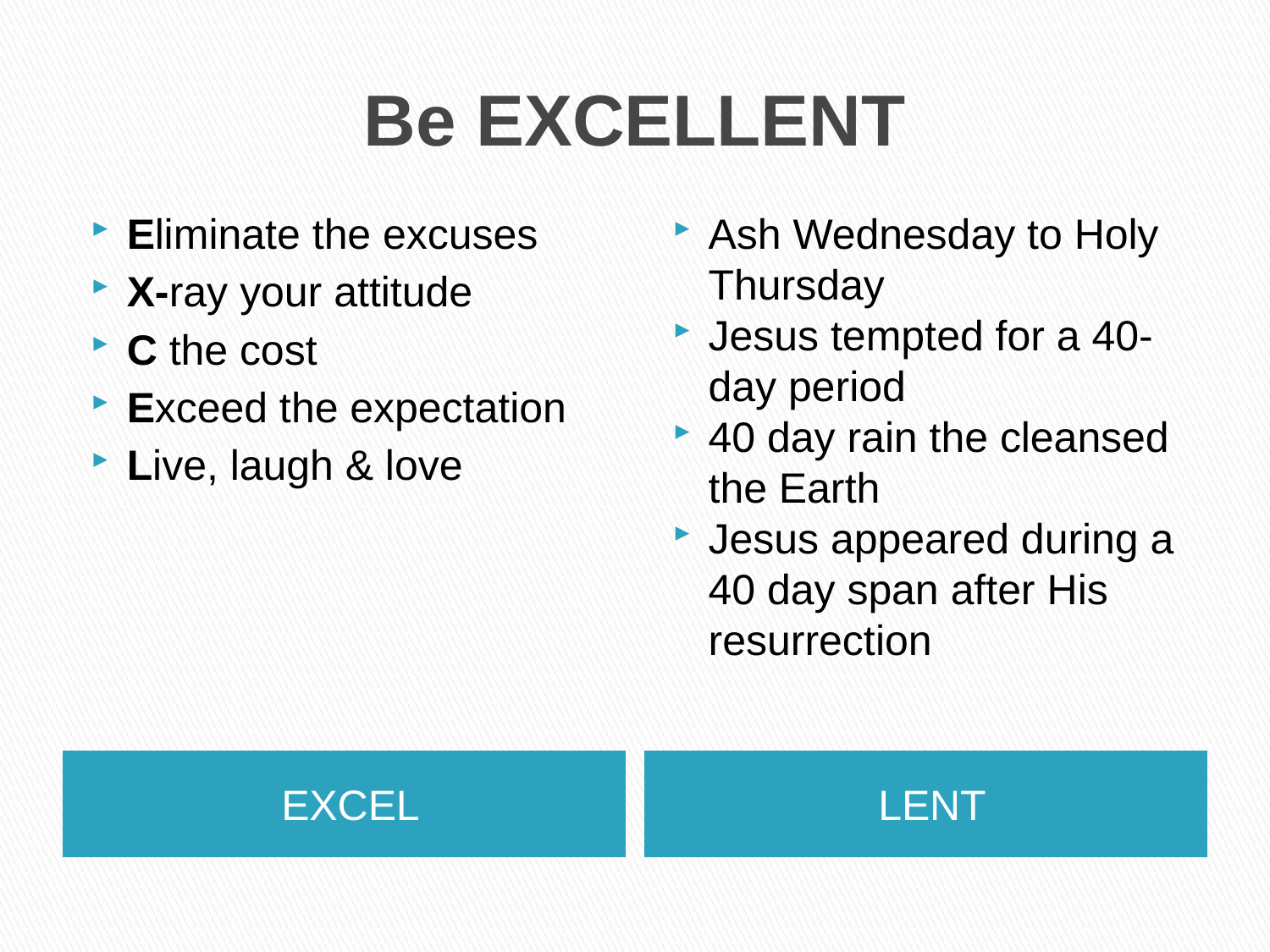

# Be EXCELLENT
Eliminate the excuses
X-ray your attitude
C the cost
Exceed the expectation
Live, laugh & love
Ash Wednesday to Holy Thursday
Jesus tempted for a 40-day period
40 day rain the cleansed the Earth
Jesus appeared during a 40 day span after His resurrection
EXCEL
LENT